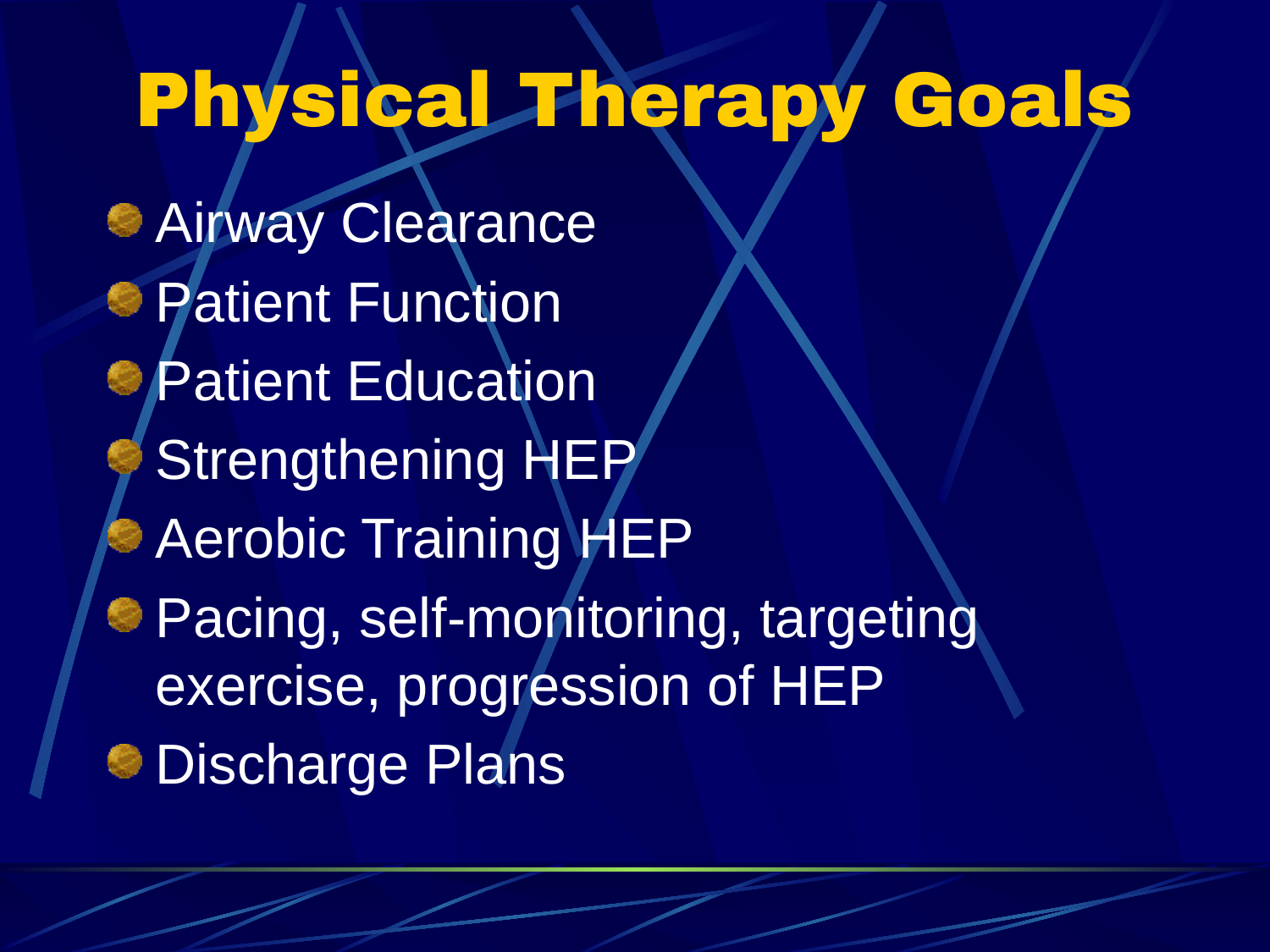

# Physical Therapy Goals
Airway Clearance
Patient Function
Patient Education
Strengthening HEP
Aerobic Training HEP
Pacing, self-monitoring, targeting exercise, progression of HEP
Discharge Plans